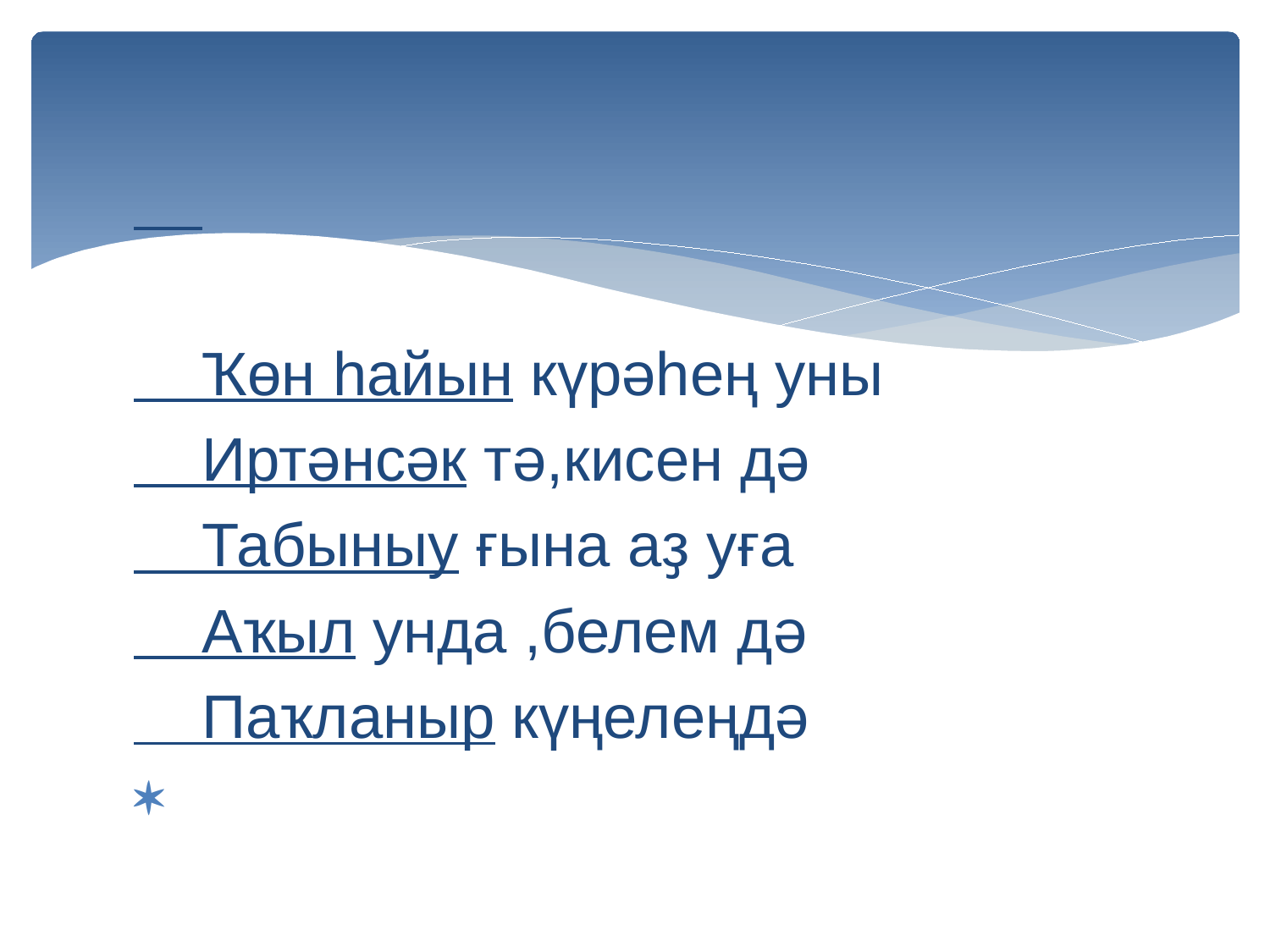

#

    Ҡөн һайын күрәһең уны
    Иртәнсәк тә,кисен дә
    Табыныу ғына аҙ уға
    Аҡыл унда ,белем дә
    Паҡланыр күңелеңдә